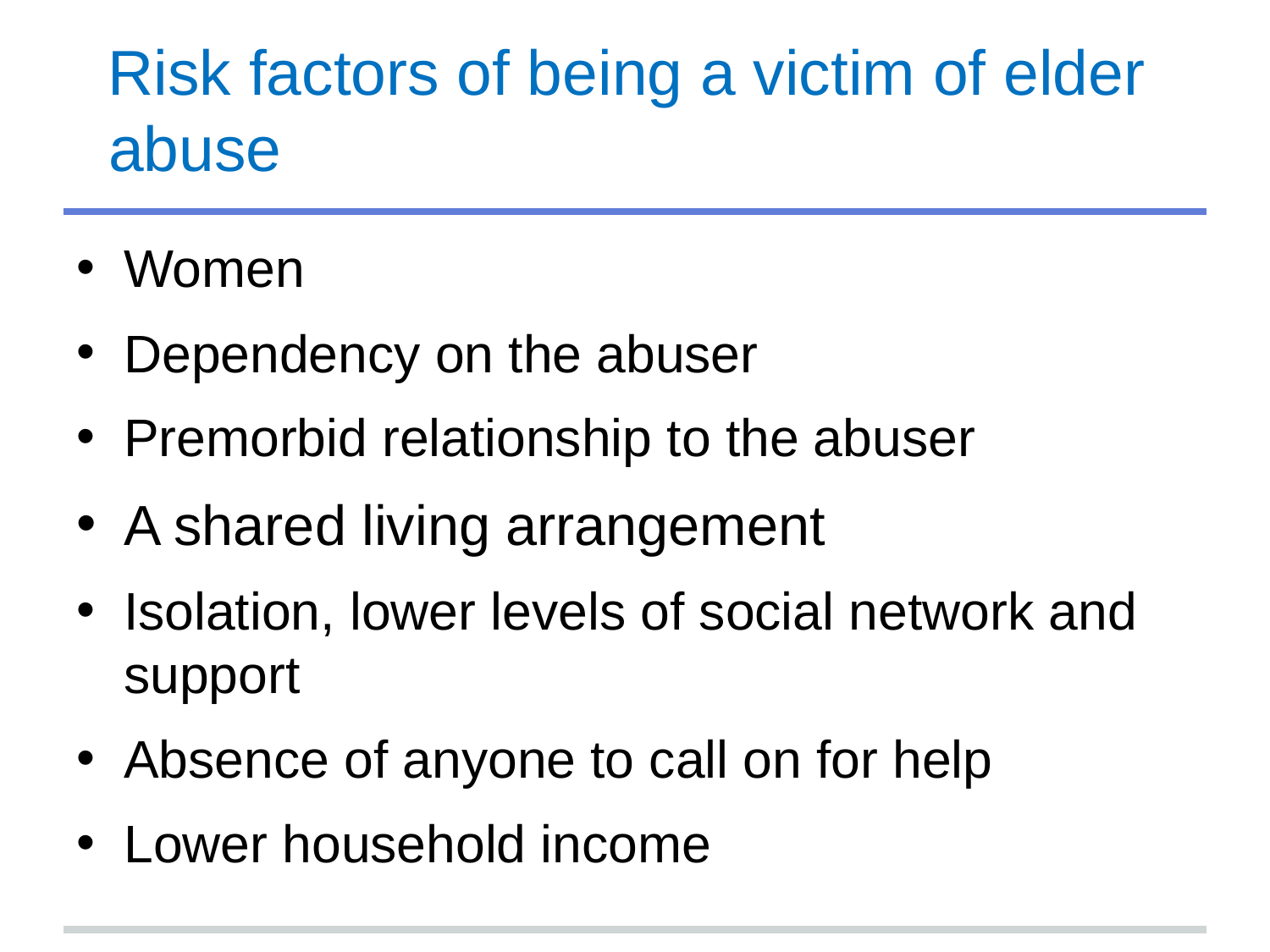

# Risk factors of being a victim of elder abuse
Women
Dependency on the abuser
Premorbid relationship to the abuser
A shared living arrangement
Isolation, lower levels of social network and support
Absence of anyone to call on for help
Lower household income